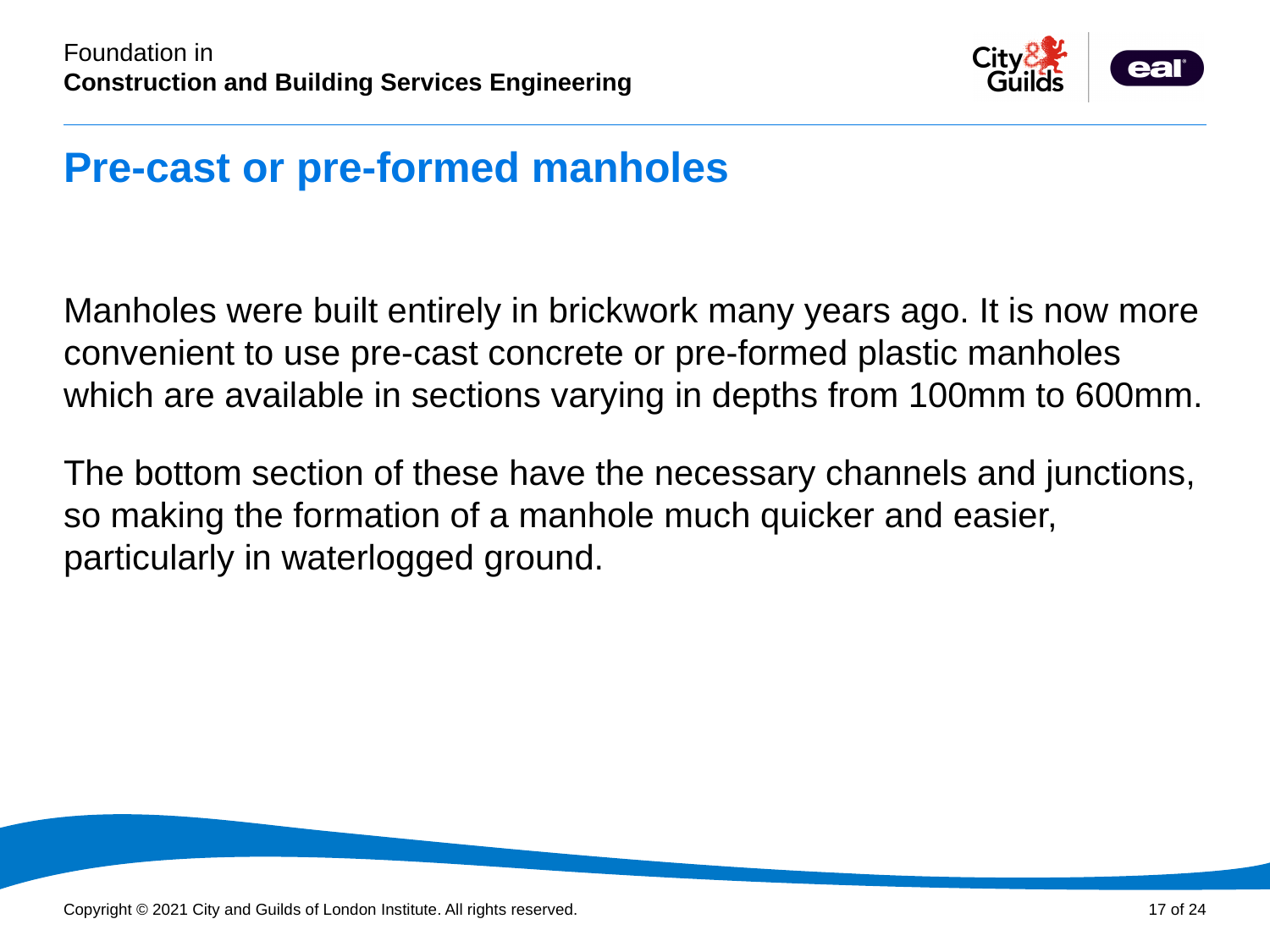

# Pre-cast or pre-formed manholes

Manholes were built entirely in brickwork many years ago. It is now more convenient to use pre-cast concrete or pre-formed plastic manholes which are available in sections varying in depths from 100mm to 600mm.
The bottom section of these have the necessary channels and junctions, so making the formation of a manhole much quicker and easier, particularly in waterlogged ground.